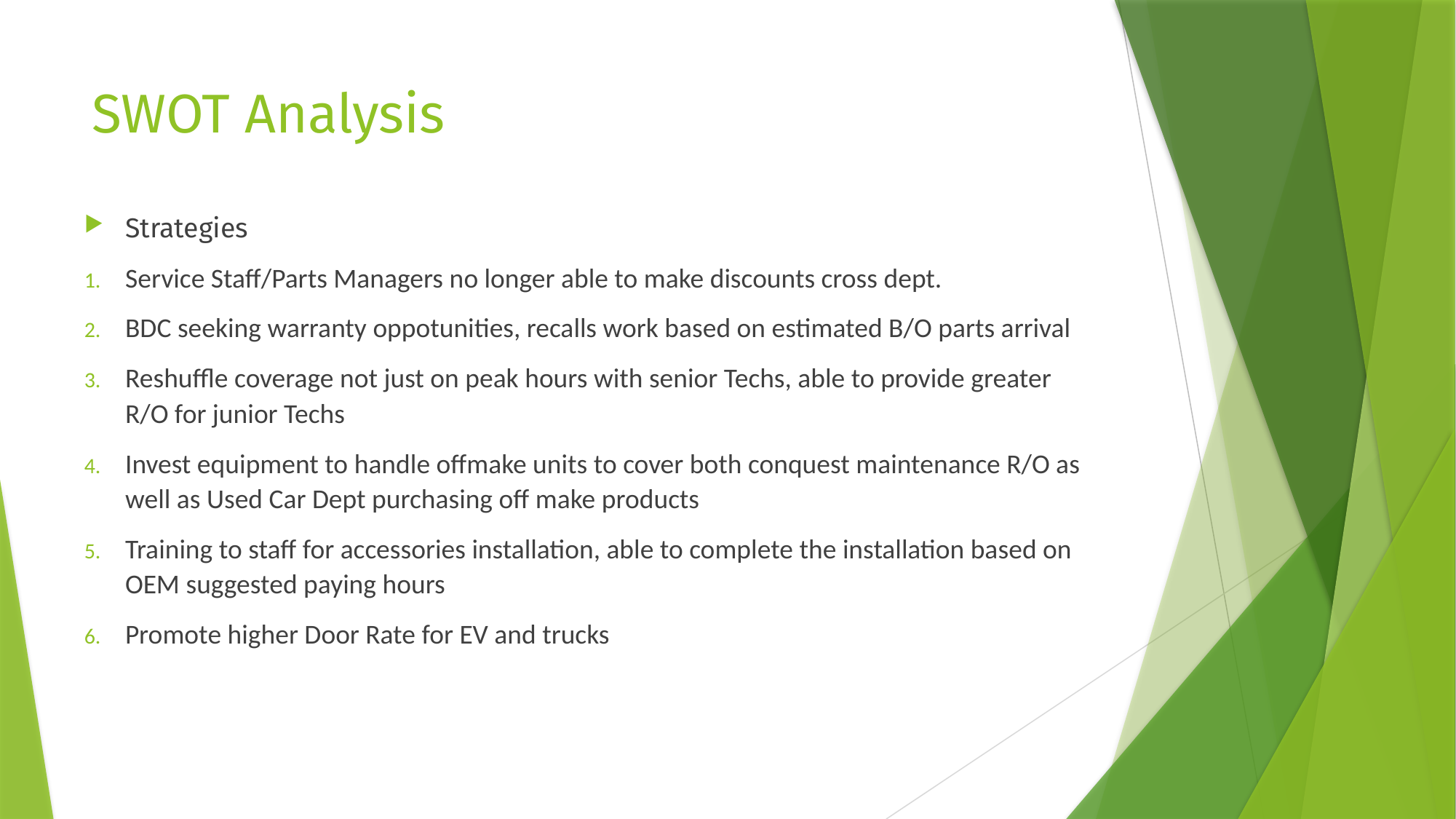

# SWOT Analysis
Strategies
Service Staff/Parts Managers no longer able to make discounts cross dept.
BDC seeking warranty oppotunities, recalls work based on estimated B/O parts arrival
Reshuffle coverage not just on peak hours with senior Techs, able to provide greater R/O for junior Techs
Invest equipment to handle offmake units to cover both conquest maintenance R/O as well as Used Car Dept purchasing off make products
Training to staff for accessories installation, able to complete the installation based on OEM suggested paying hours
Promote higher Door Rate for EV and trucks